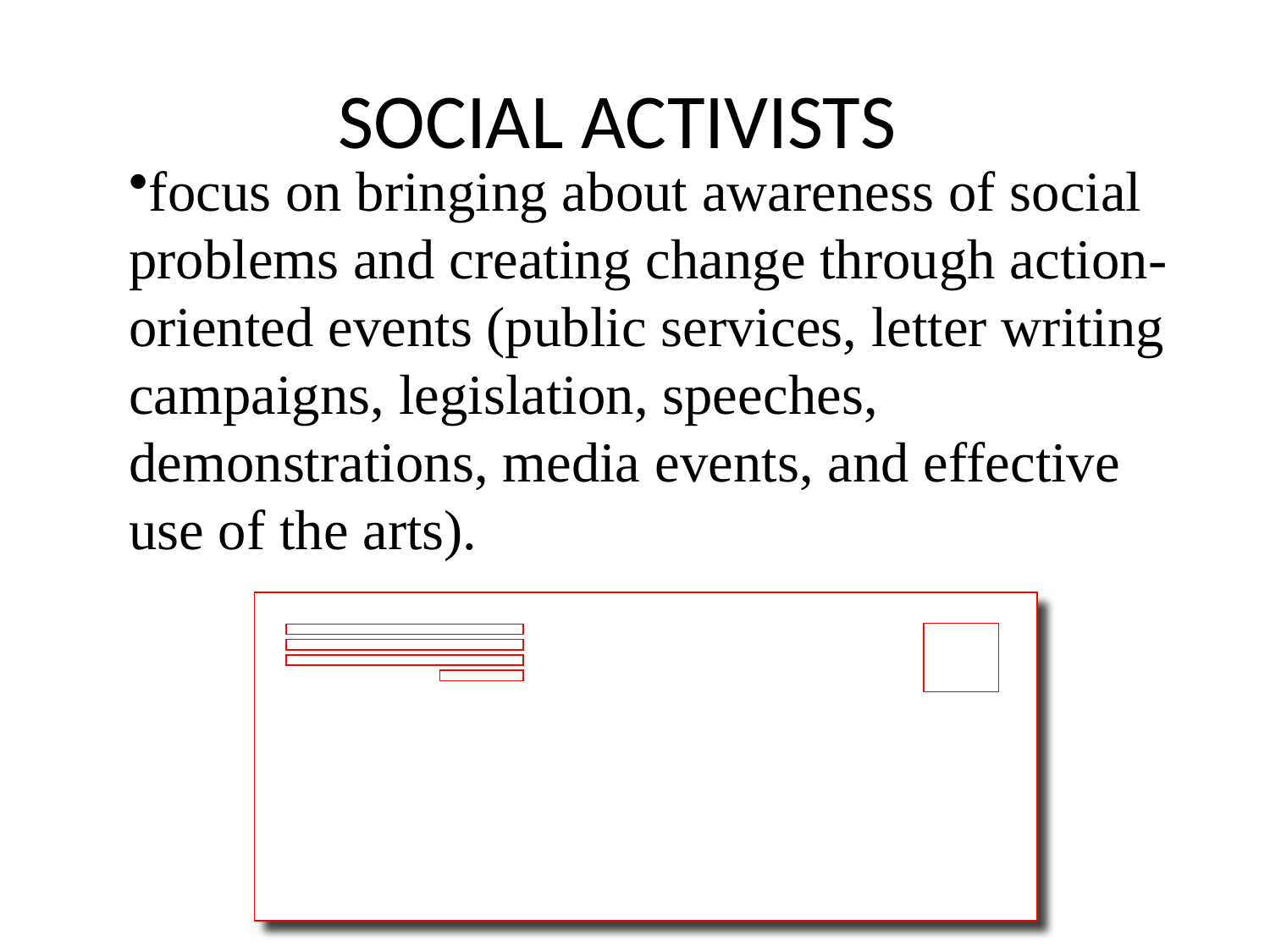

# SOCIAL ACTIVISTS
focus on bringing about awareness of social problems and creating change through action-oriented events (public services, letter writing campaigns, legislation, speeches, demonstrations, media events, and effective use of the arts).